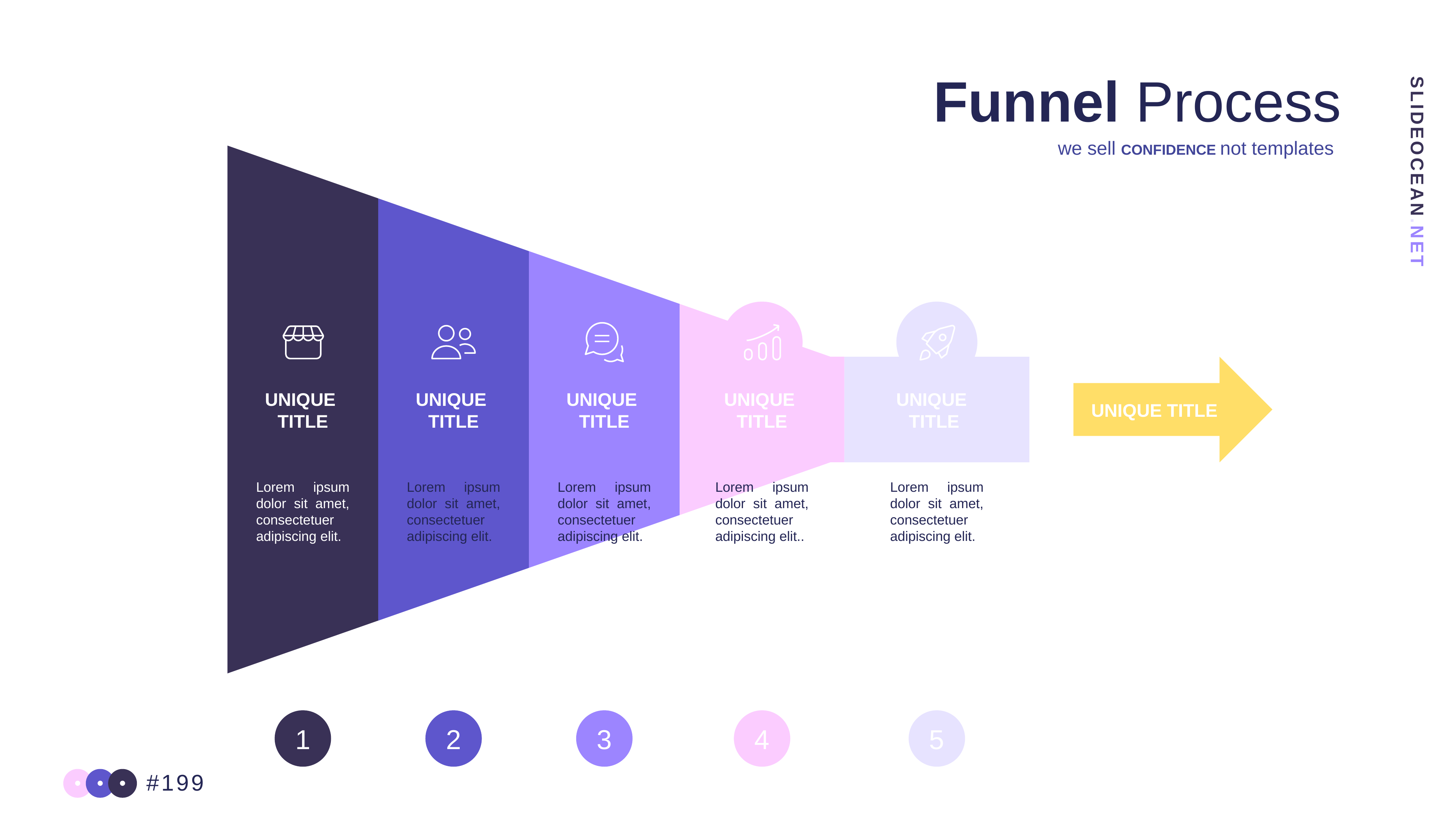

Funnel Process
we sell CONFIDENCE not templates

UNIQUE
TITLE
UNIQUE
TITLE
UNIQUE
TITLE
UNIQUE
TITLE
UNIQUE
 TITLE
UNIQUE TITLE
Lorem ipsum dolor sit amet, consectetuer adipiscing elit.
Lorem ipsum dolor sit amet, consectetuer adipiscing elit.
Lorem ipsum dolor sit amet, consectetuer adipiscing elit.
Lorem ipsum dolor sit amet, consectetuer adipiscing elit..
Lorem ipsum dolor sit amet, consectetuer adipiscing elit.
1
2
3
4
5
#199